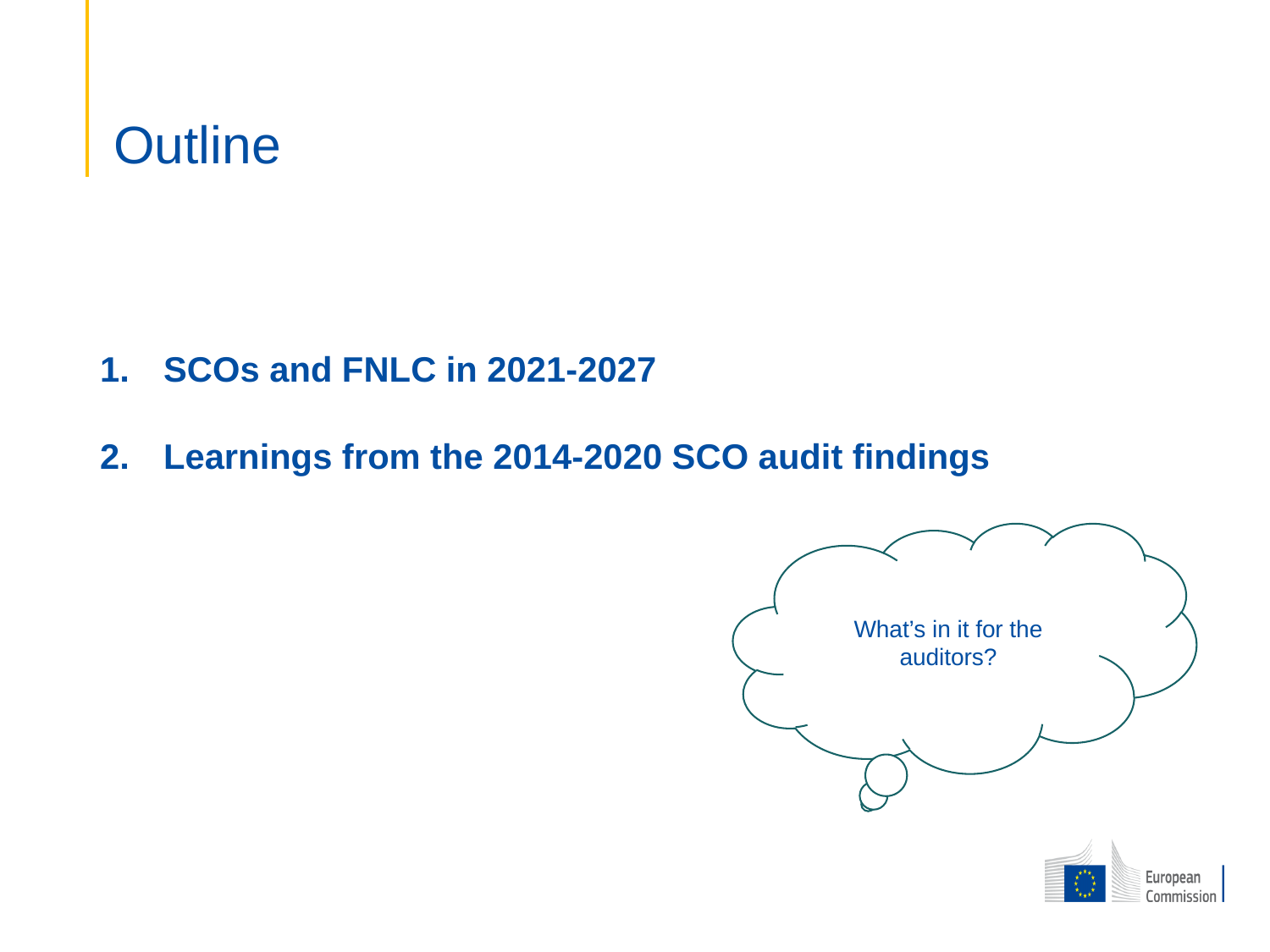

# Outline

SCOs and FNLC in 2021-2027
Learnings from the 2014-2020 SCO audit findings

What’s in it for the auditors?